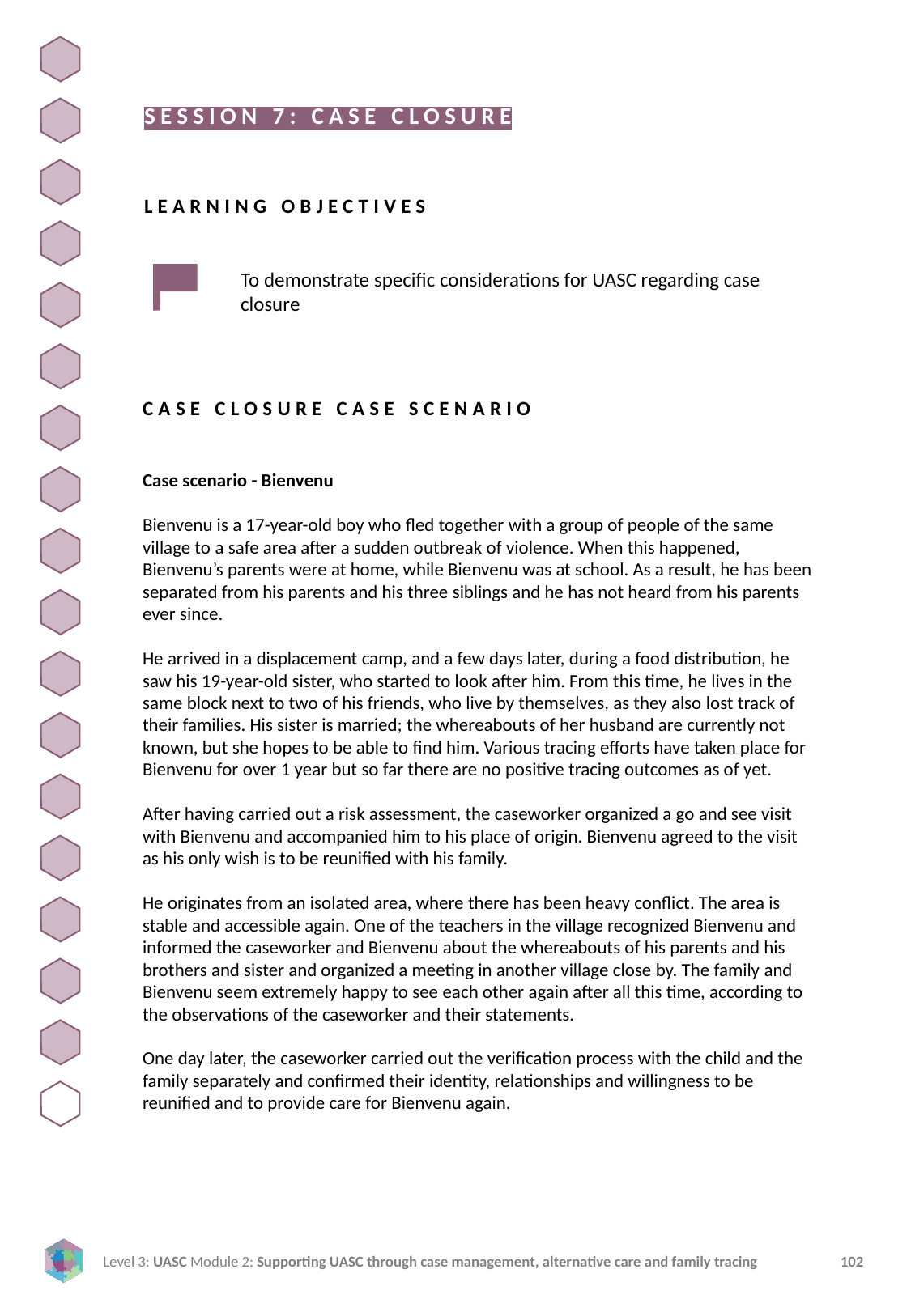

SESSION 7: CASE CLOSURE

LEARNING OBJECTIVES

To demonstrate specific considerations for UASC regarding case closure

CASE CLOSURE CASE SCENARIO

Case scenario - Bienvenu

Bienvenu is a 17-year-old boy who fled together with a group of people of the same village to a safe area after a sudden outbreak of violence. When this happened, Bienvenu’s parents were at home, while Bienvenu was at school. As a result, he has been separated from his parents and his three siblings and he has not heard from his parents ever since.

He arrived in a displacement camp, and a few days later, during a food distribution, he saw his 19-year-old sister, who started to look after him. From this time, he lives in the same block next to two of his friends, who live by themselves, as they also lost track of their families. His sister is married; the whereabouts of her husband are currently not known, but she hopes to be able to find him. Various tracing efforts have taken place for Bienvenu for over 1 year but so far there are no positive tracing outcomes as of yet.

After having carried out a risk assessment, the caseworker organized a go and see visit with Bienvenu and accompanied him to his place of origin. Bienvenu agreed to the visit as his only wish is to be reunified with his family.

He originates from an isolated area, where there has been heavy conflict. The area is stable and accessible again. One of the teachers in the village recognized Bienvenu and informed the caseworker and Bienvenu about the whereabouts of his parents and his brothers and sister and organized a meeting in another village close by. The family and Bienvenu seem extremely happy to see each other again after all this time, according to the observations of the caseworker and their statements.

One day later, the caseworker carried out the verification process with the child and the family separately and confirmed their identity, relationships and willingness to be reunified and to provide care for Bienvenu again.